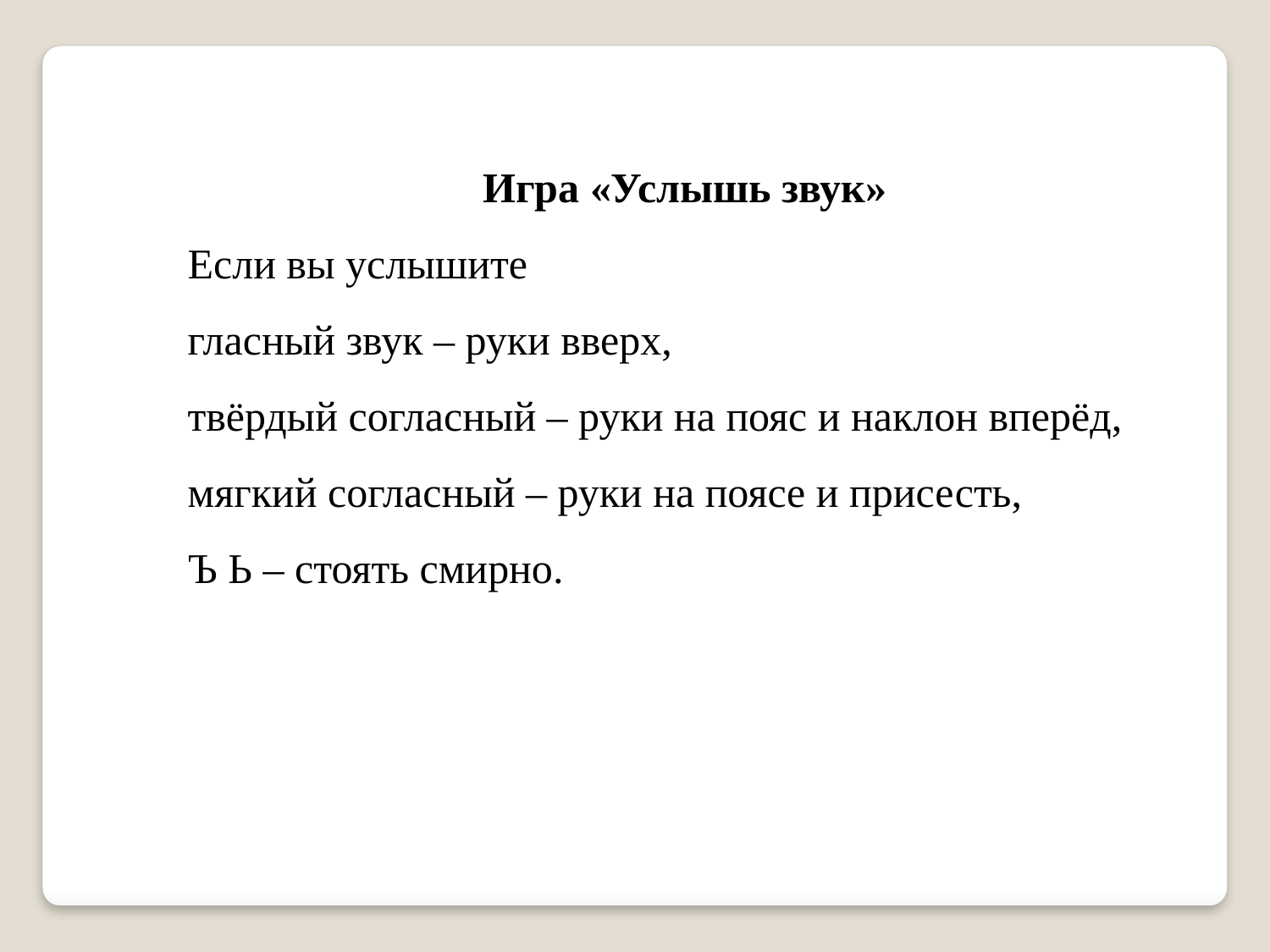

Игра «Услышь звук»
Если вы услышите
гласный звук – руки вверх,
твёрдый согласный – руки на пояс и наклон вперёд,
мягкий согласный – руки на поясе и присесть,
Ъ Ь – стоять смирно.